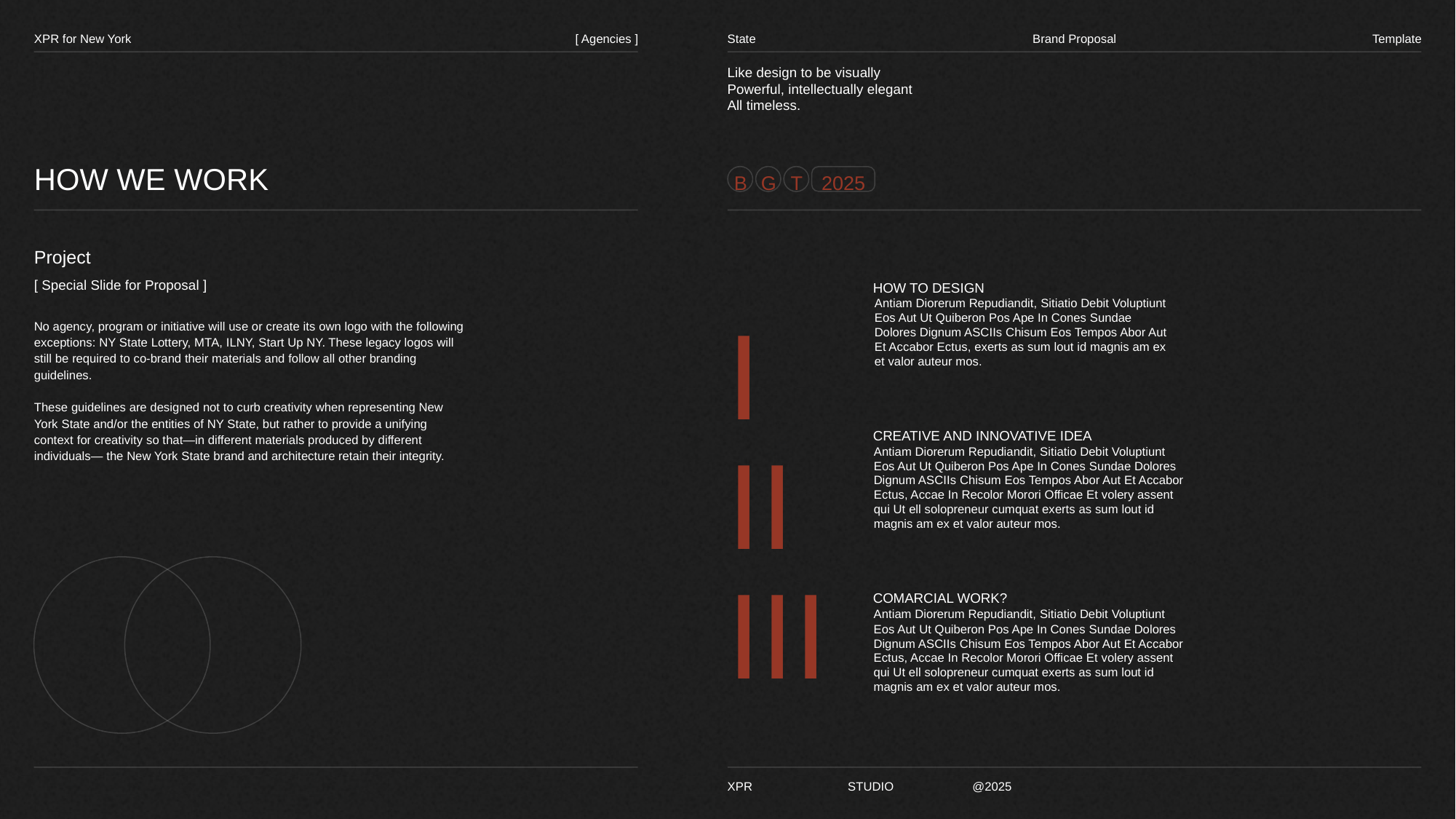

XPR for New York
[ Agencies ]
State
Brand Proposal
Template
Like design to be visually
Powerful, intellectually elegant
All timeless.
HOW WE WORK
2025
B
G
T

I
Project
HOW TO DESIGN
[ Special Slide for Proposal ]
Antiam Diorerum Repudiandit, Sitiatio Debit Voluptiunt Eos Aut Ut Quiberon Pos Ape In Cones Sundae Dolores Dignum ASCIIs Chisum Eos Tempos Abor Aut Et Accabor Ectus, exerts as sum lout id magnis am ex et valor auteur mos.
No agency, program or initiative will use or create its own logo with the following exceptions: NY State Lottery, MTA, ILNY, Start Up NY. These legacy logos will still be required to co-brand their materials and follow all other branding guidelines.

These guidelines are designed not to curb creativity when representing New York State and/or the entities of NY State, but rather to provide a unifying context for creativity so that—in different materials produced by different individuals— the New York State brand and architecture retain their integrity.
II
CREATIVE AND INNOVATIVE IDEA
Antiam Diorerum Repudiandit, Sitiatio Debit Voluptiunt Eos Aut Ut Quiberon Pos Ape In Cones Sundae Dolores Dignum ASCIIs Chisum Eos Tempos Abor Aut Et Accabor Ectus, Accae In Recolor Morori Officae Et volery assent qui Ut ell solopreneur cumquat exerts as sum lout id magnis am ex et valor auteur mos.
III

COMARCIAL WORK?
Antiam Diorerum Repudiandit, Sitiatio Debit Voluptiunt Eos Aut Ut Quiberon Pos Ape In Cones Sundae Dolores Dignum ASCIIs Chisum Eos Tempos Abor Aut Et Accabor Ectus, Accae In Recolor Morori Officae Et volery assent qui Ut ell solopreneur cumquat exerts as sum lout id magnis am ex et valor auteur mos.
XPR
STUDIO
@2025